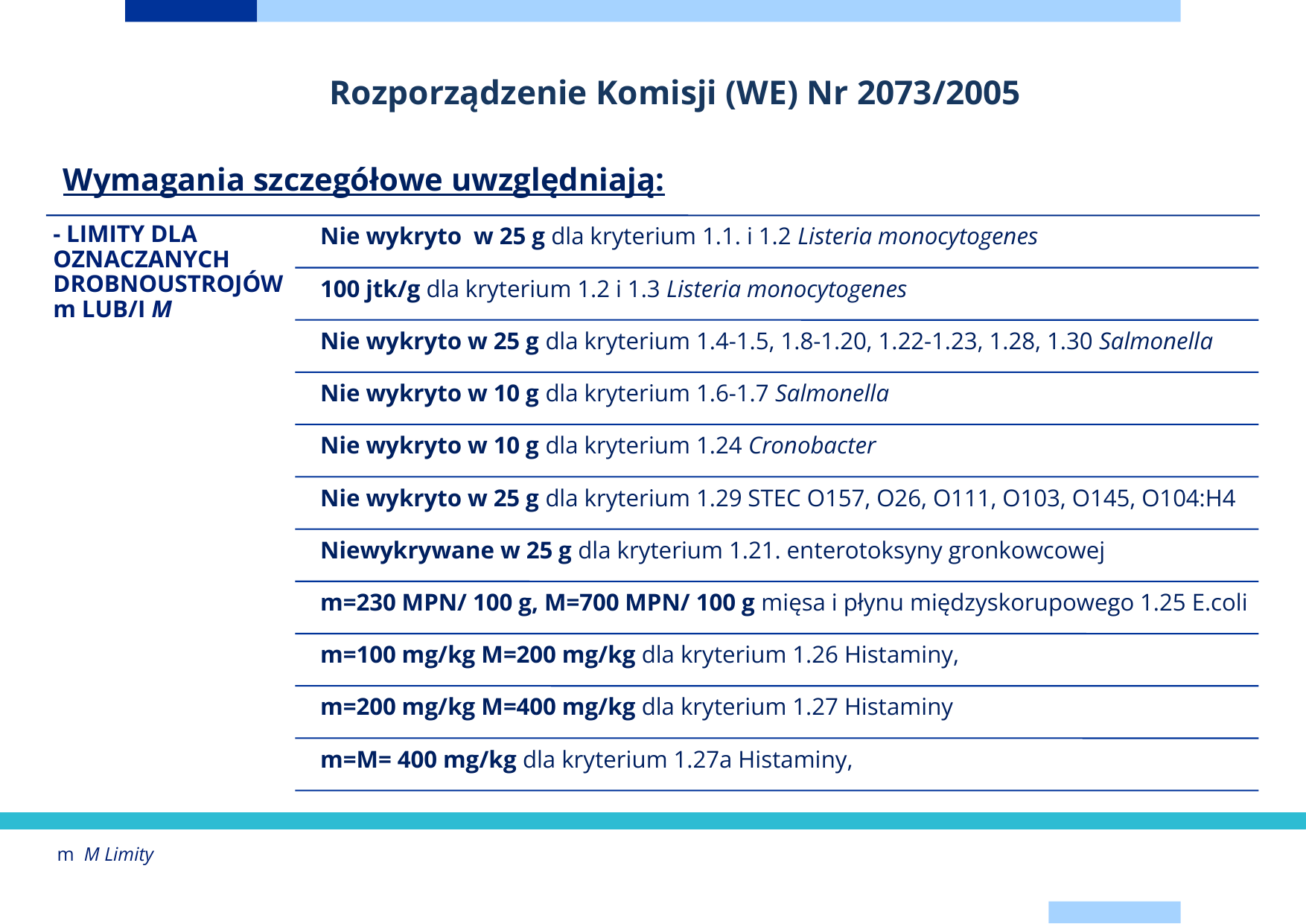

Rozporządzenie Komisji (WE) Nr 2073/2005

Wymagania szczegółowe uwzględniają:
- LIMITY DLA OZNACZANYCH DROBNOUSTROJÓW m LUB/I M
Nie wykryto  w 25 g dla kryterium 1.1. i 1.2 Listeria monocytogenes
100 jtk/g dla kryterium 1.2 i 1.3 Listeria monocytogenes
Nie wykryto w 25 g dla kryterium 1.4-1.5, 1.8-1.20, 1.22-1.23, 1.28, 1.30 Salmonella
Nie wykryto w 10 g dla kryterium 1.6-1.7 Salmonella
Nie wykryto w 10 g dla kryterium 1.24 Cronobacter
Nie wykryto w 25 g dla kryterium 1.29 STEC O157, O26, O111, O103, O145, O104:H4
Niewykrywane w 25 g dla kryterium 1.21. enterotoksyny gronkowcowej
m=230 MPN/ 100 g, M=700 MPN/ 100 g mięsa i płynu międzyskorupowego 1.25 E.coli
m=100 mg/kg M=200 mg/kg dla kryterium 1.26 Histaminy,
m=200 mg/kg M=400 mg/kg dla kryterium 1.27 Histaminy
m=M= 400 mg/kg dla kryterium 1.27a Histaminy,

m  M Limity